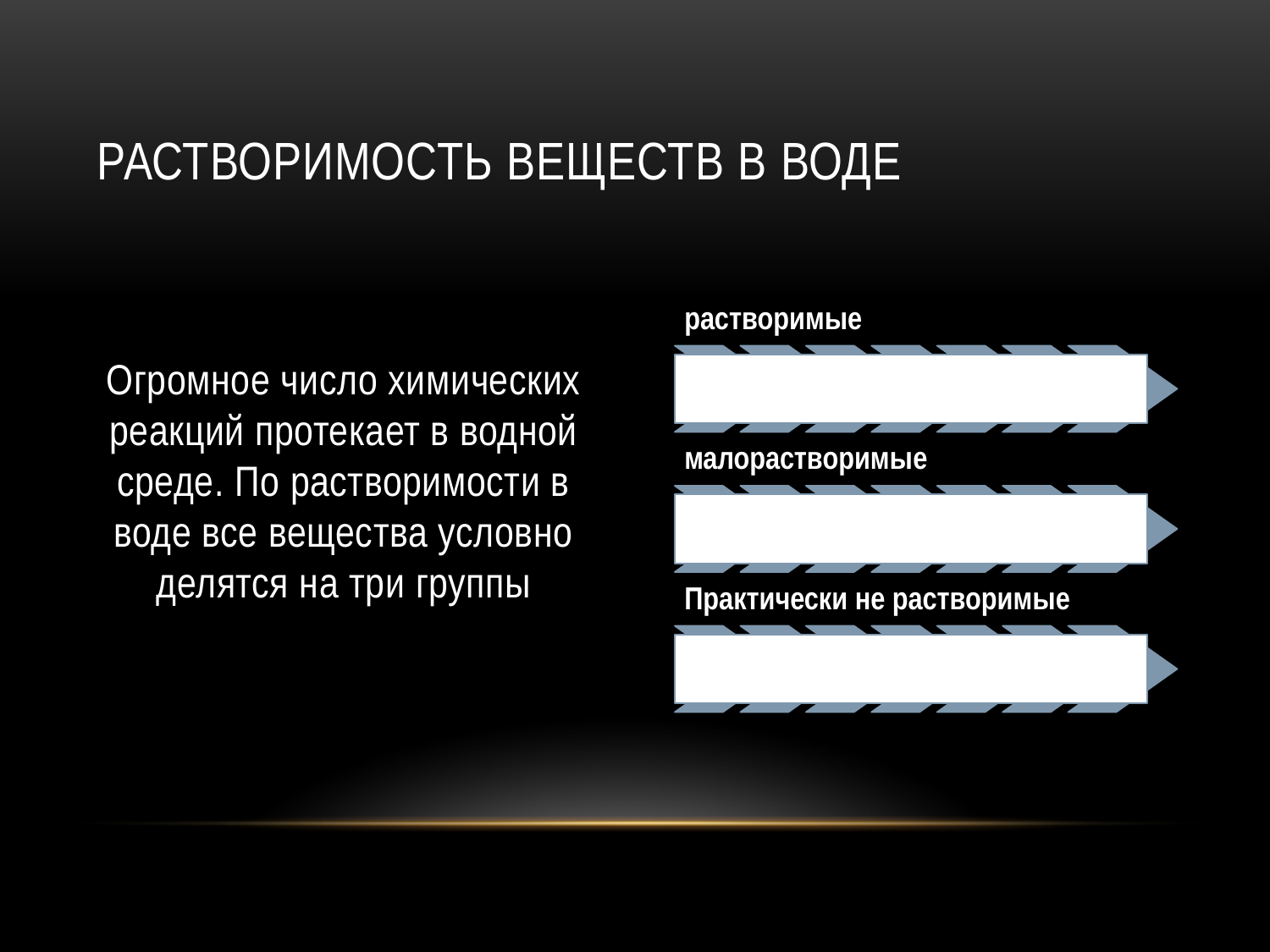

# Растворимость веществ в воде
растворимые
В 100 г воды растворяется более 1 г вещества
малорастворимые
В 100 г воды растворяется от 0.01 до 1 г вещества
Практически не растворимые
В 100 г воды растворяется менее 0.01 г вещества
Огромное число химических реакций протекает в водной среде. По растворимости в воде все вещества условно делятся на три группы